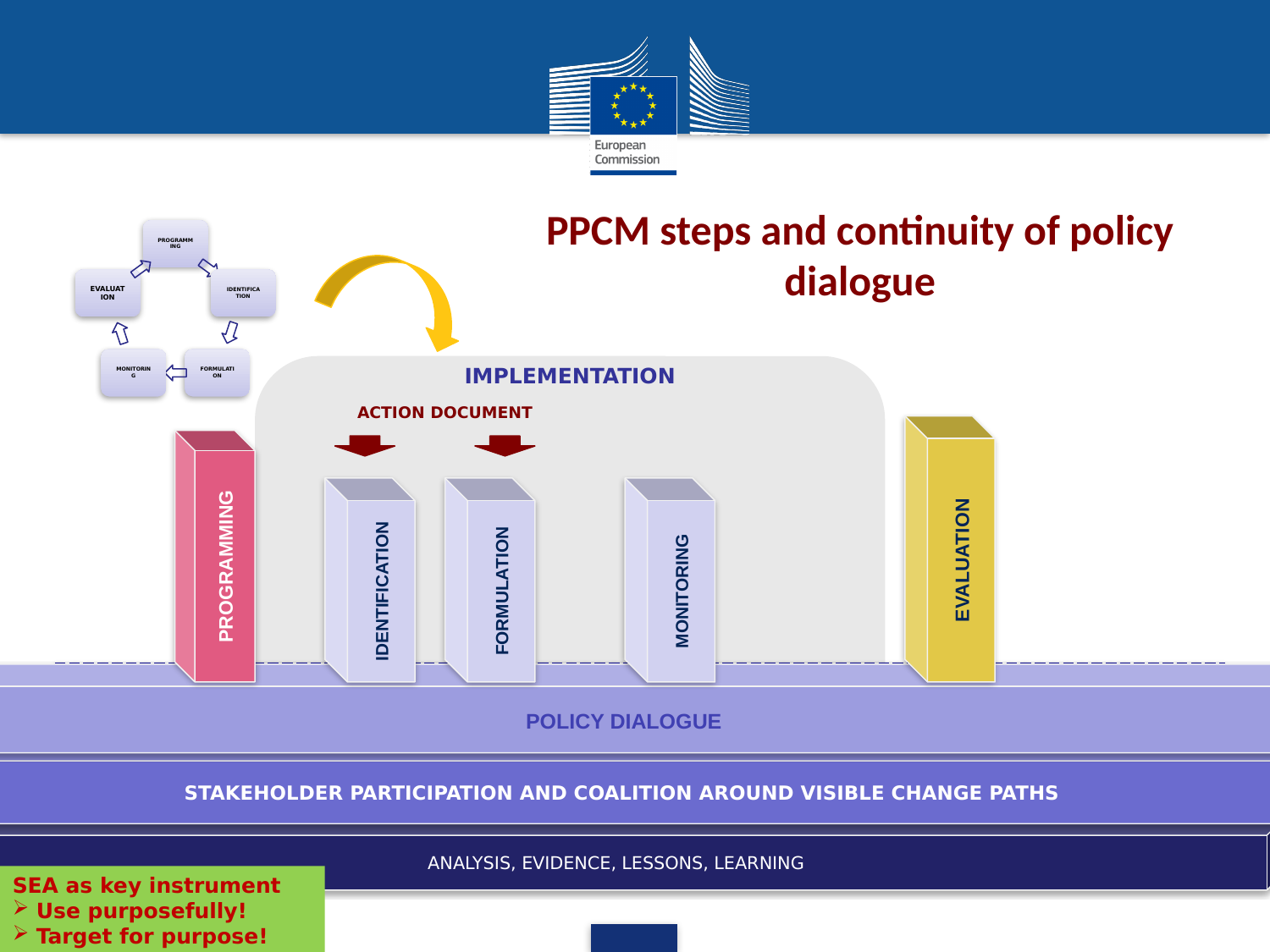

PPCM steps and continuity of policy dialogue
PROGRAMMING
IDENTIFICATION
FORMULATION
MONITORING
EVALUATION

IMPLEMENTATION
ACTION DOCUMENT
EVALUATION
PROGRAMMING
IDENTIFICATION
FORMULATION
MONITORING
POLICY DIALOGUE
STAKEHOLDER PARTICIPATION AND COALITION AROUND VISIBLE CHANGE PATHS

ANALYSIS, EVIDENCE, LESSONS, LEARNING

SEA as key instrument
Use purposefully!
Target for purpose!